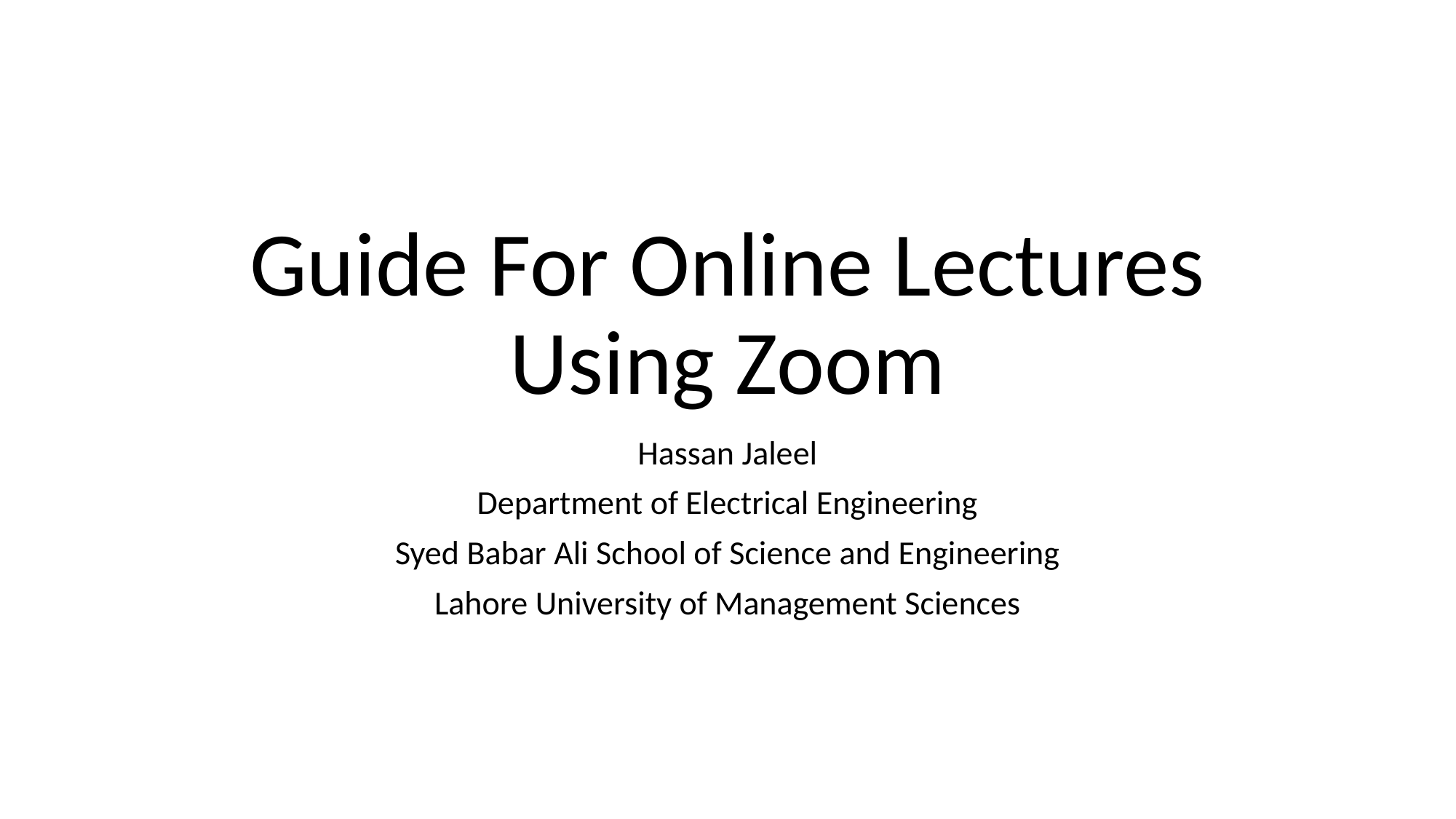

# Guide For Online Lectures Using Zoom
Hassan Jaleel
Department of Electrical Engineering
Syed Babar Ali School of Science and Engineering
Lahore University of Management Sciences